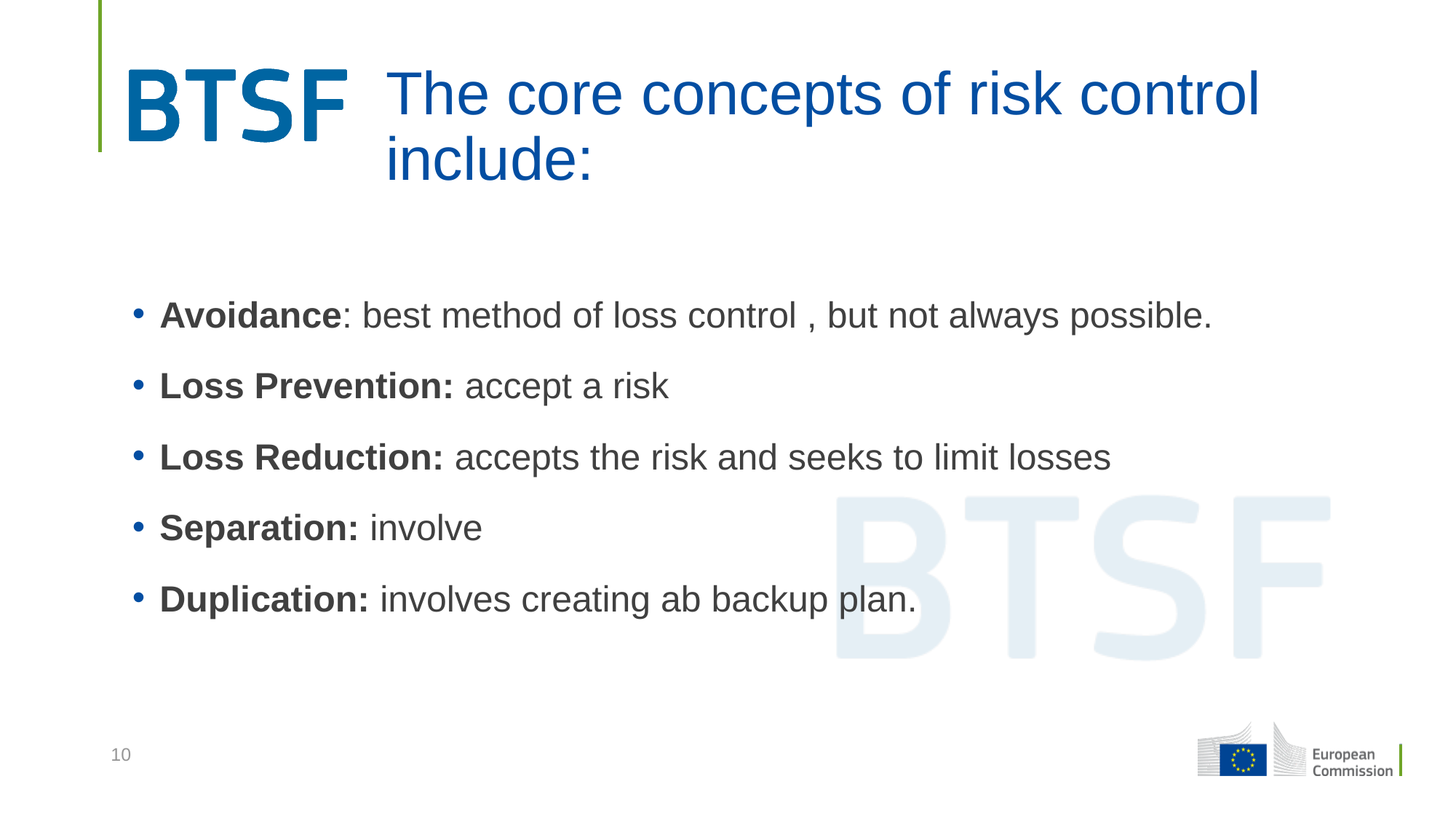

# The core concepts of risk control include:
Avoidance: best method of loss control , but not always possible.
Loss Prevention: accept a risk
Loss Reduction: accepts the risk and seeks to limit losses
Separation: involve
Duplication: involves creating ab backup plan.

10